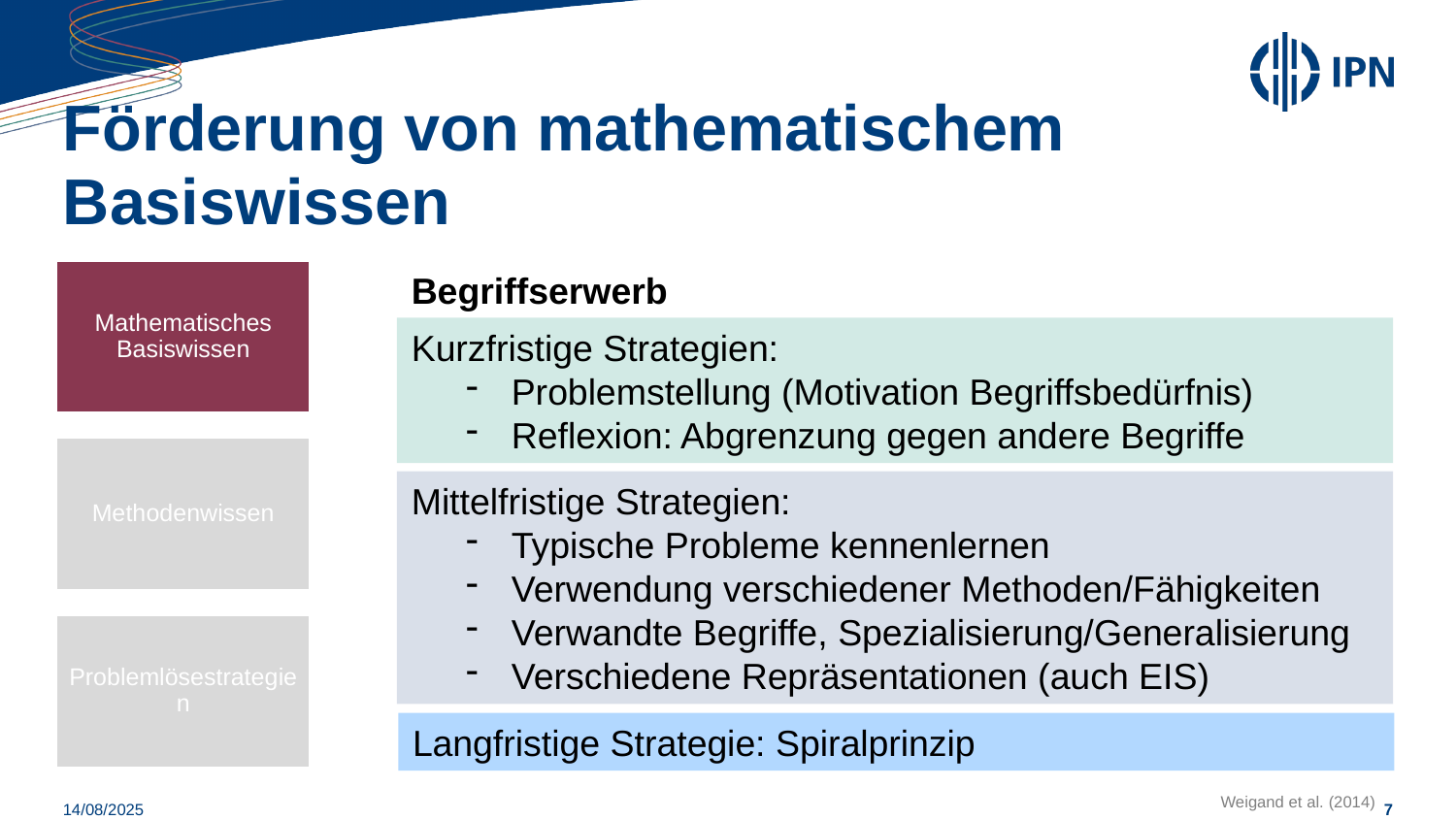

# Förderung von mathematischem Basiswissen
Begriffserwerb

Weigand et al. (2014)
Mathematisches Basiswissen
Kurzfristige Strategien:
Problemstellung (Motivation Begriffsbedürfnis)
Reflexion: Abgrenzung gegen andere Begriffe
Methodenwissen
Mittelfristige Strategien:
Typische Probleme kennenlernen
Verwendung verschiedener Methoden/Fähigkeiten
Verwandte Begriffe, Spezialisierung/Generalisierung
Verschiedene Repräsentationen (auch EIS)
Problemlösestrategien
Langfristige Strategie: Spiralprinzip
14/08/2025

7